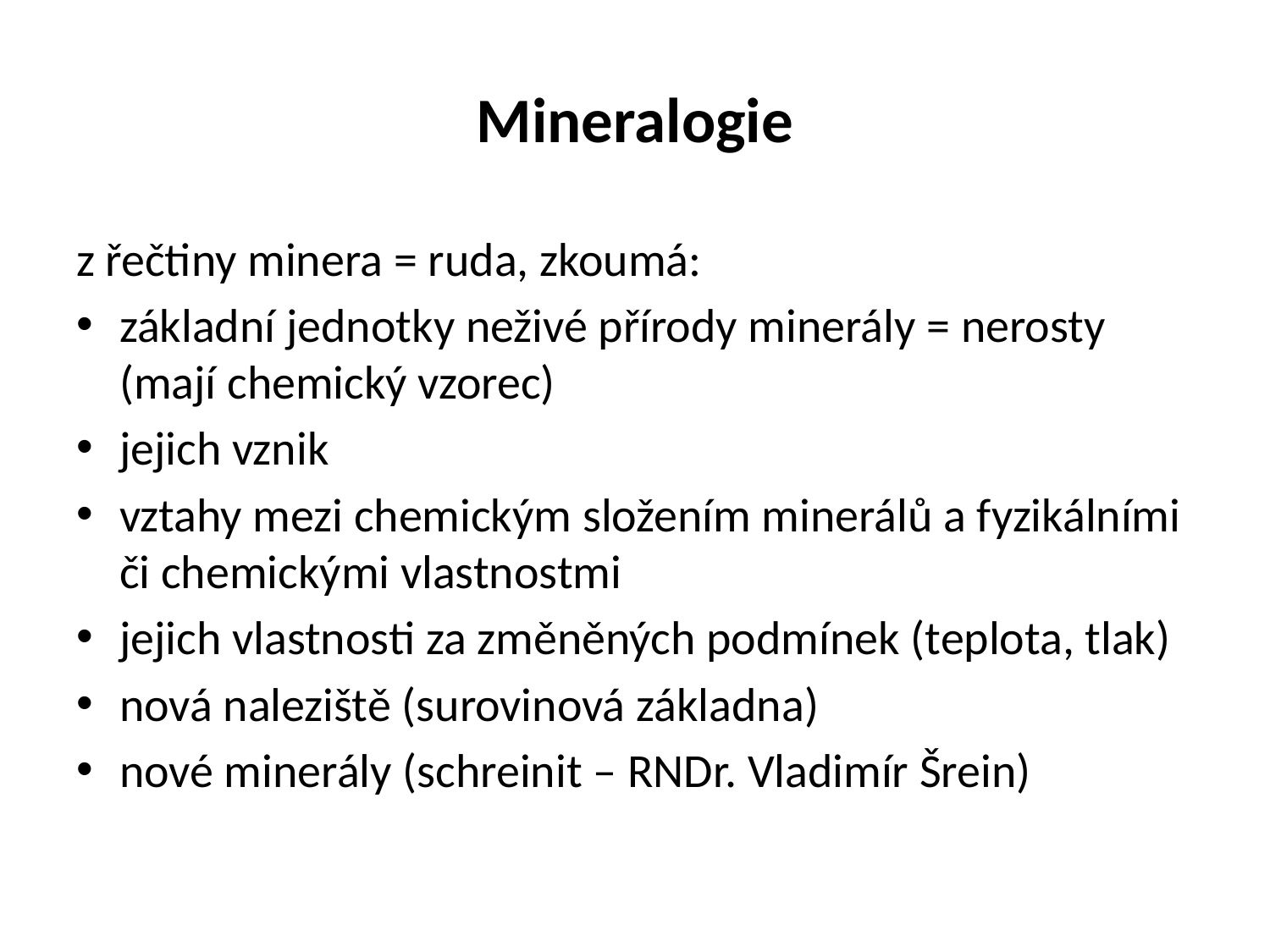

# Mineralogie
z řečtiny minera = ruda, zkoumá:
základní jednotky neživé přírody minerály = nerosty (mají chemický vzorec)
jejich vznik
vztahy mezi chemickým složením minerálů a fyzikálními či chemickými vlastnostmi
jejich vlastnosti za změněných podmínek (teplota, tlak)
nová naleziště (surovinová základna)
nové minerály (schreinit – RNDr. Vladimír Šrein)